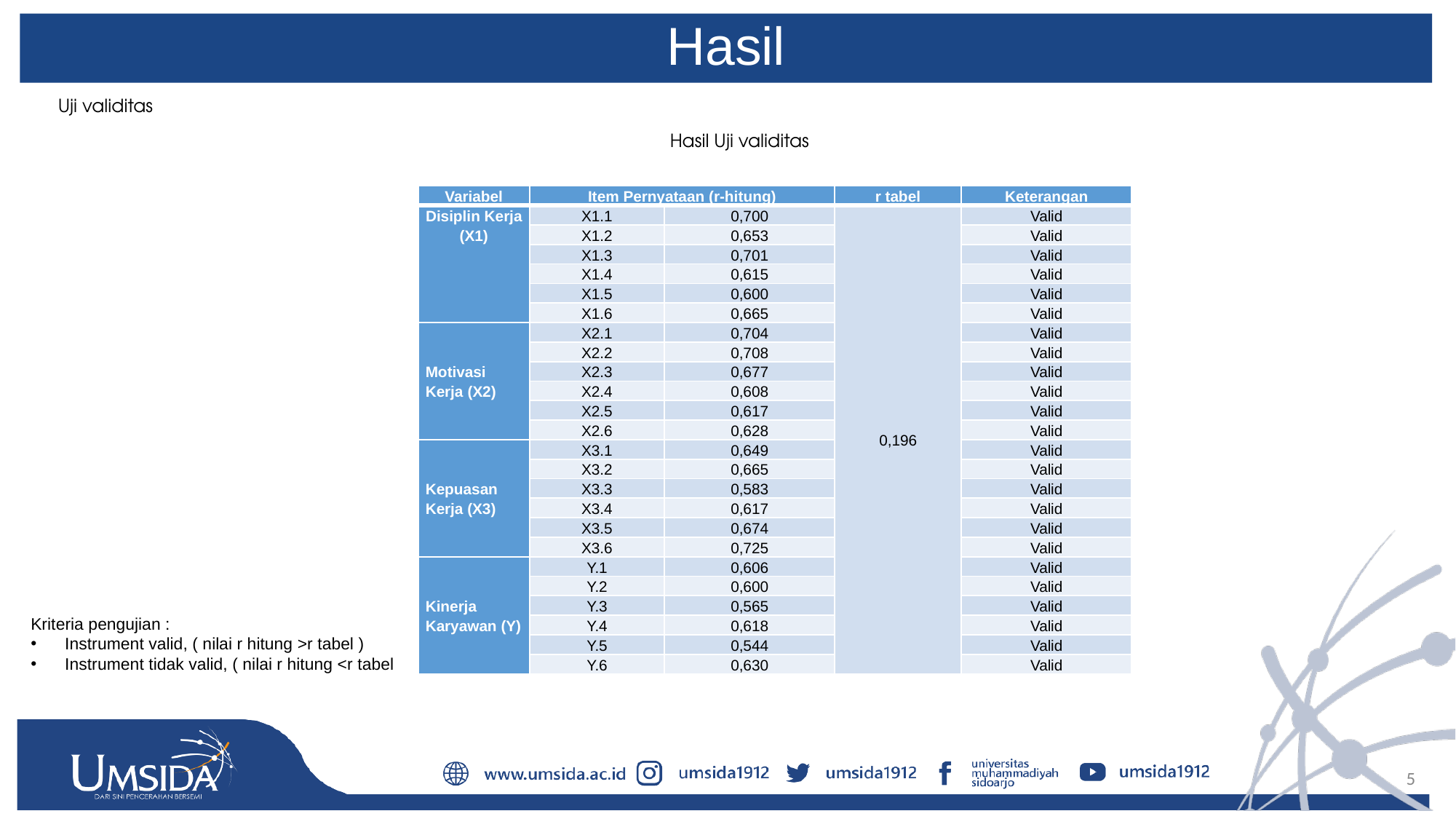

# Hasil
Uji validitas
Hasil Uji validitas

Kriteria pengujian :
Instrument valid, ( nilai r hitung >r tabel )
Instrument tidak valid, ( nilai r hitung <r tabel

| Variabel | Item Pernyataan (r-hitung) |  | r tabel | Keterangan |
| --- | --- | --- | --- | --- |
| Disiplin Kerja (X1) | X1.1 | 0,700 | 0,196 | Valid |
|  | X1.2 | 0,653 |  | Valid |
|  | X1.3 | 0,701 |  | Valid |
|  | X1.4 | 0,615 |  | Valid |
|  | X1.5 | 0,600 |  | Valid |
|  | X1.6 | 0,665 |  | Valid |
| Motivasi Kerja (X2) | X2.1 | 0,704 |  | Valid |
|  | X2.2 | 0,708 |  | Valid |
|  | X2.3 | 0,677 |  | Valid |
|  | X2.4 | 0,608 |  | Valid |
|  | X2.5 | 0,617 |  | Valid |
|  | X2.6 | 0,628 |  | Valid |
| Kepuasan Kerja (X3) | X3.1 | 0,649 |  | Valid |
|  | X3.2 | 0,665 |  | Valid |
|  | X3.3 | 0,583 |  | Valid |
|  | X3.4 | 0,617 |  | Valid |
|  | X3.5 | 0,674 |  | Valid |
|  | X3.6 | 0,725 |  | Valid |
| Kinerja Karyawan (Y) | Y.1 | 0,606 |  | Valid |
|  | Y.2 | 0,600 |  | Valid |
|  | Y.3 | 0,565 |  | Valid |
|  | Y.4 | 0,618 |  | Valid |
|  | Y.5 | 0,544 |  | Valid |
|  | Y.6 | 0,630 |  | Valid |